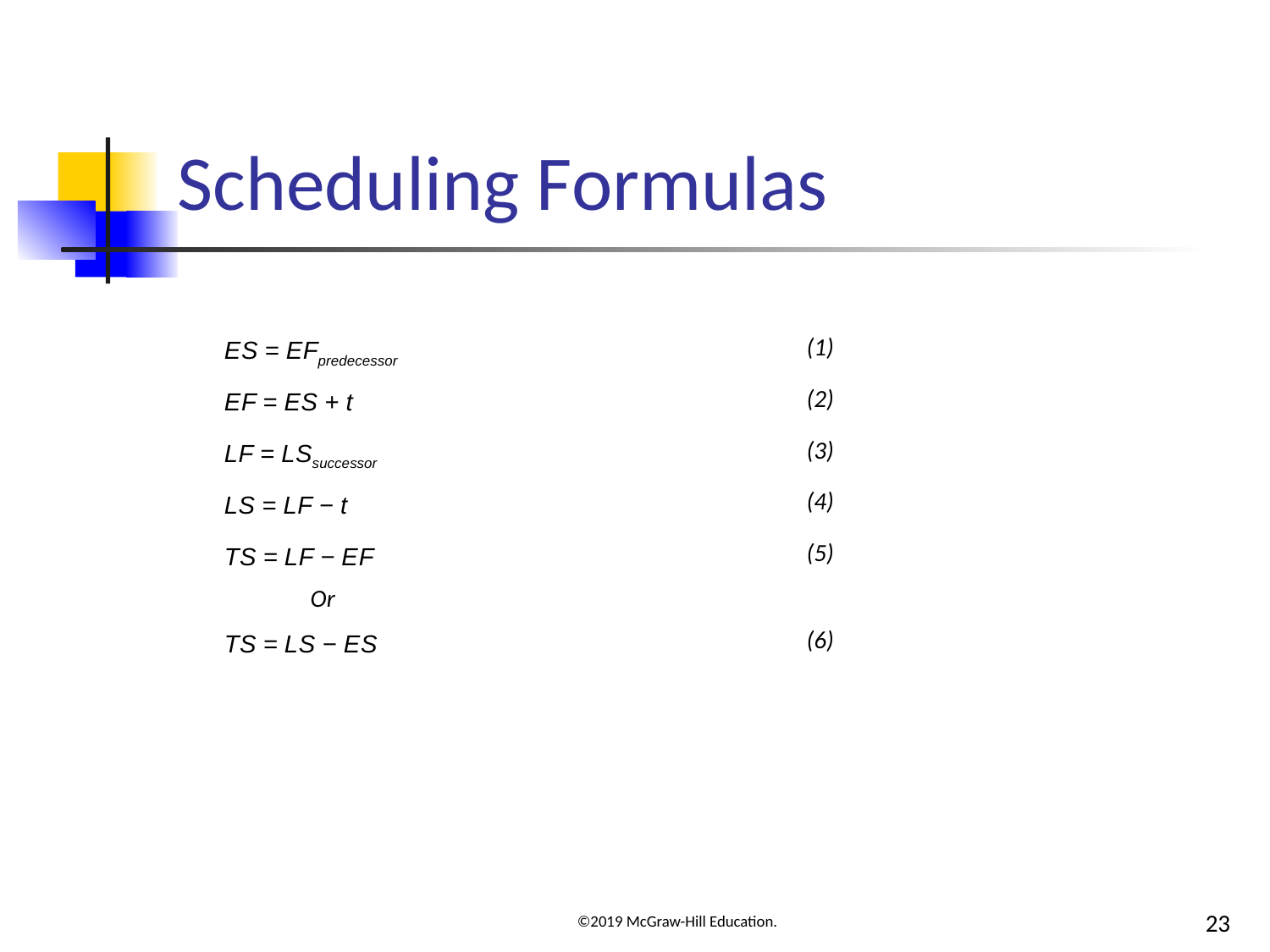

# Scheduling Formulas
| E S = E Fpredecessor | (1) |
| --- | --- |
| E F = E S + t | (2) |
| L F = L Ssuccessor | (3) |
| L S = L F − t | (4) |
| T S = L F − E F | (5) |
| Or |  |
| T S = L S − E S | (6) |